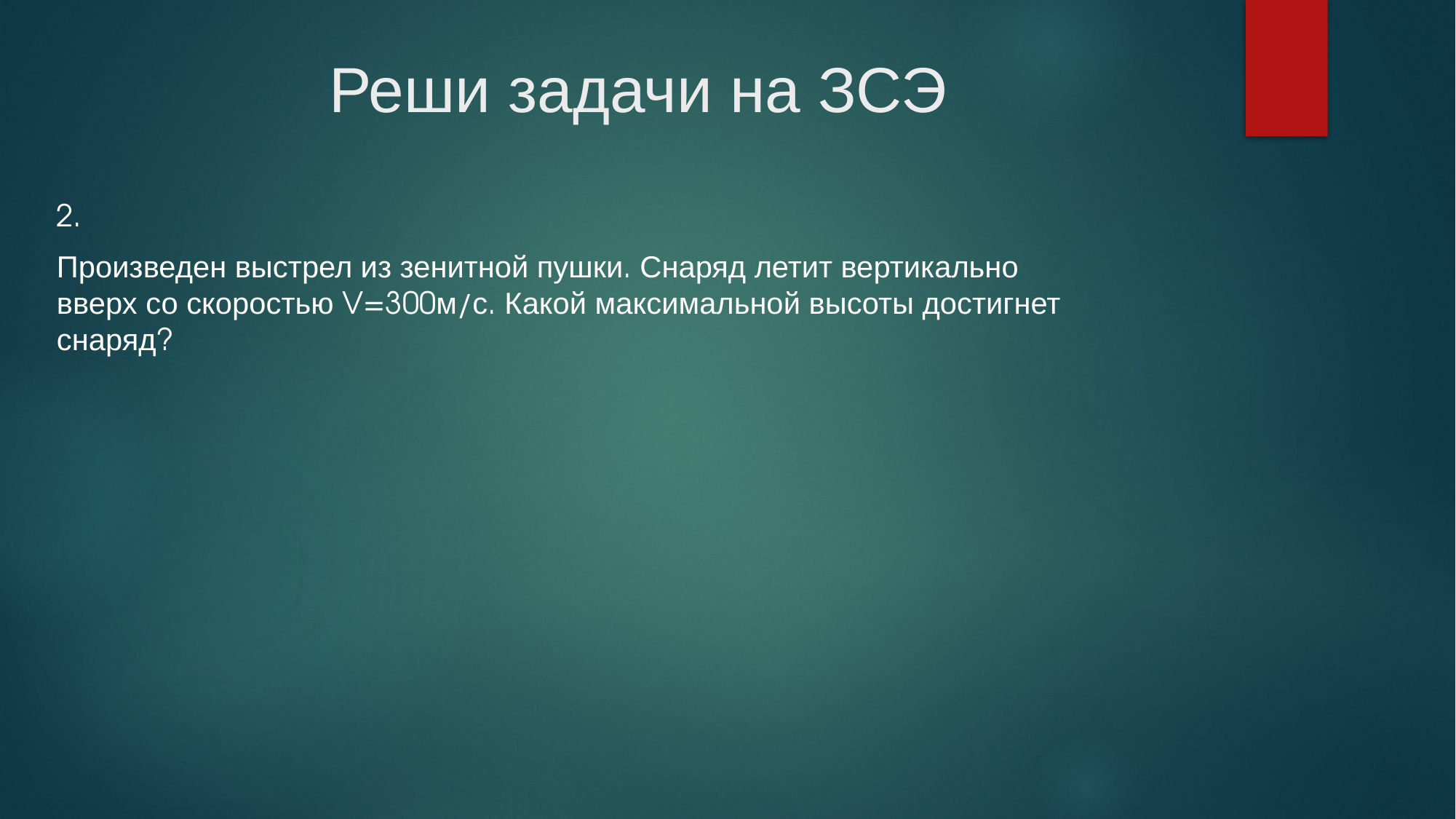

# Реши задачи на ЗСЭ
2.
Произведен выстрел из зенитной пушки. Снаряд летит вертикально вверх со скоростью V=300м/с. Какой максимальной высоты достигнет снаряд?